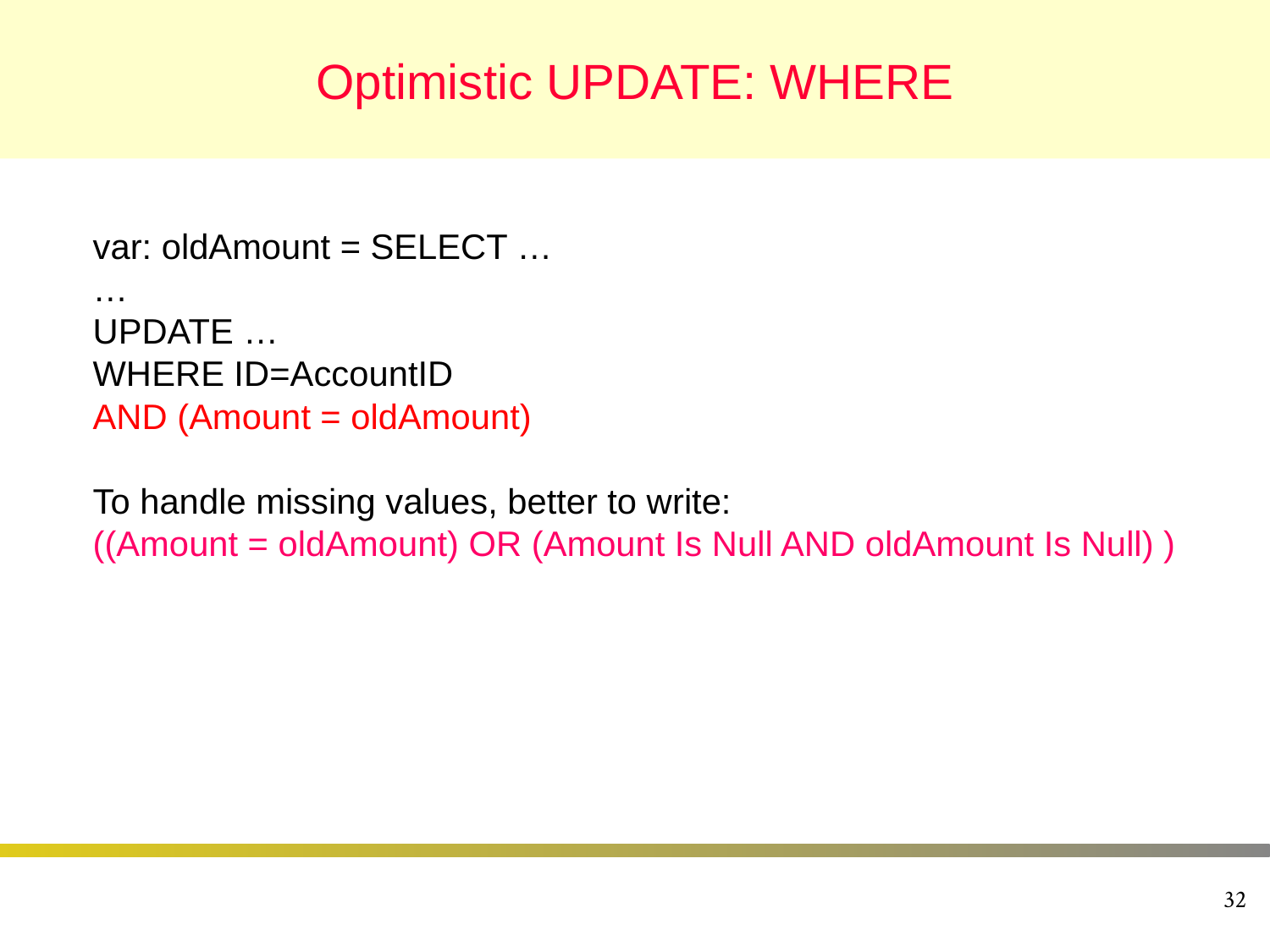

# Optimistic UPDATE: WHERE
var: oldAmount = SELECT …
…
UPDATE …
WHERE ID=AccountID
AND (Amount = oldAmount)

To handle missing values, better to write:
((Amount = oldAmount) OR (Amount Is Null AND oldAmount Is Null) )
32